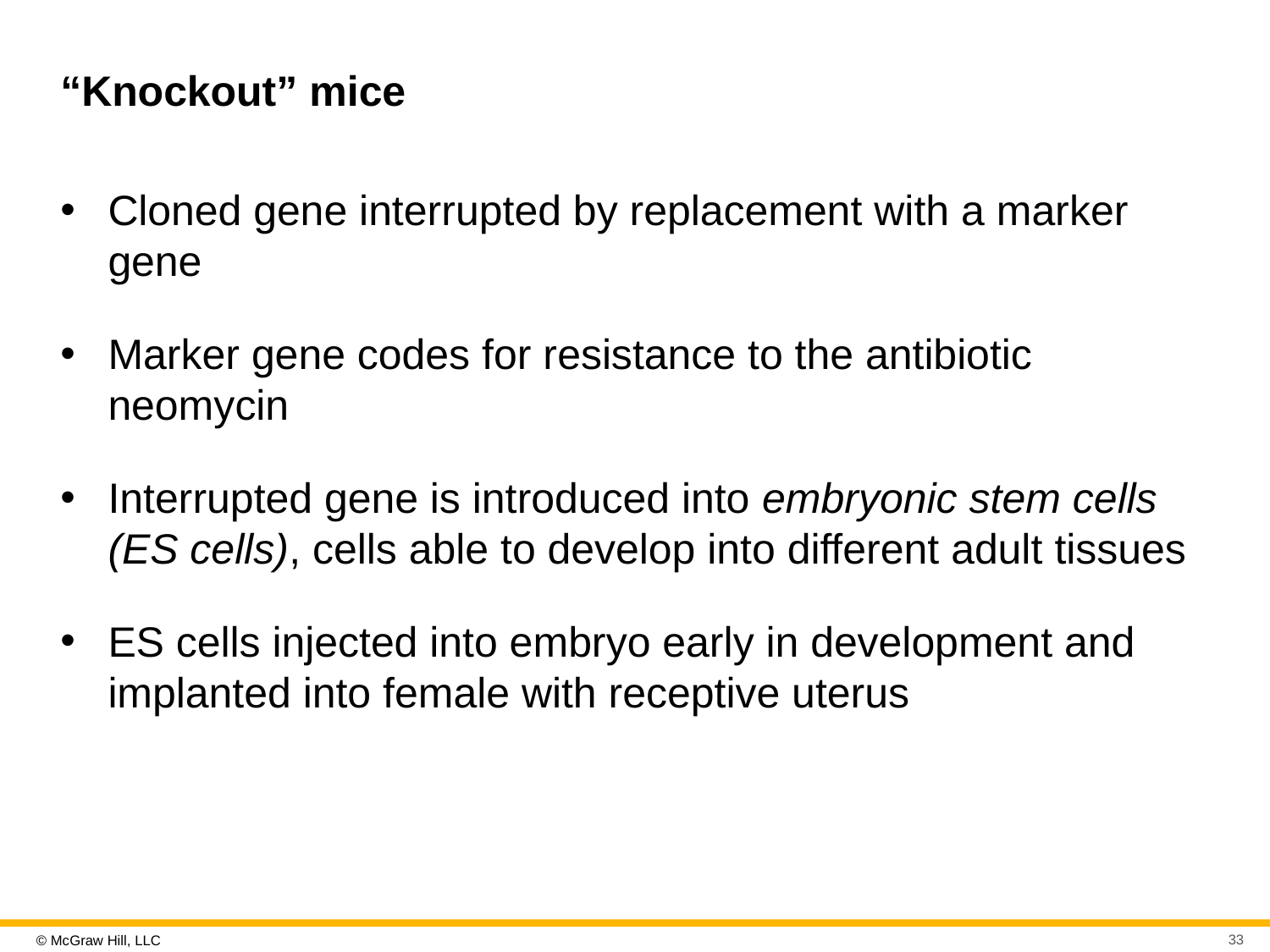

# “Knockout” mice
Cloned gene interrupted by replacement with a marker gene
Marker gene codes for resistance to the antibiotic neomycin
Interrupted gene is introduced into embryonic stem cells (ES cells), cells able to develop into different adult tissues
ES cells injected into embryo early in development and implanted into female with receptive uterus
33